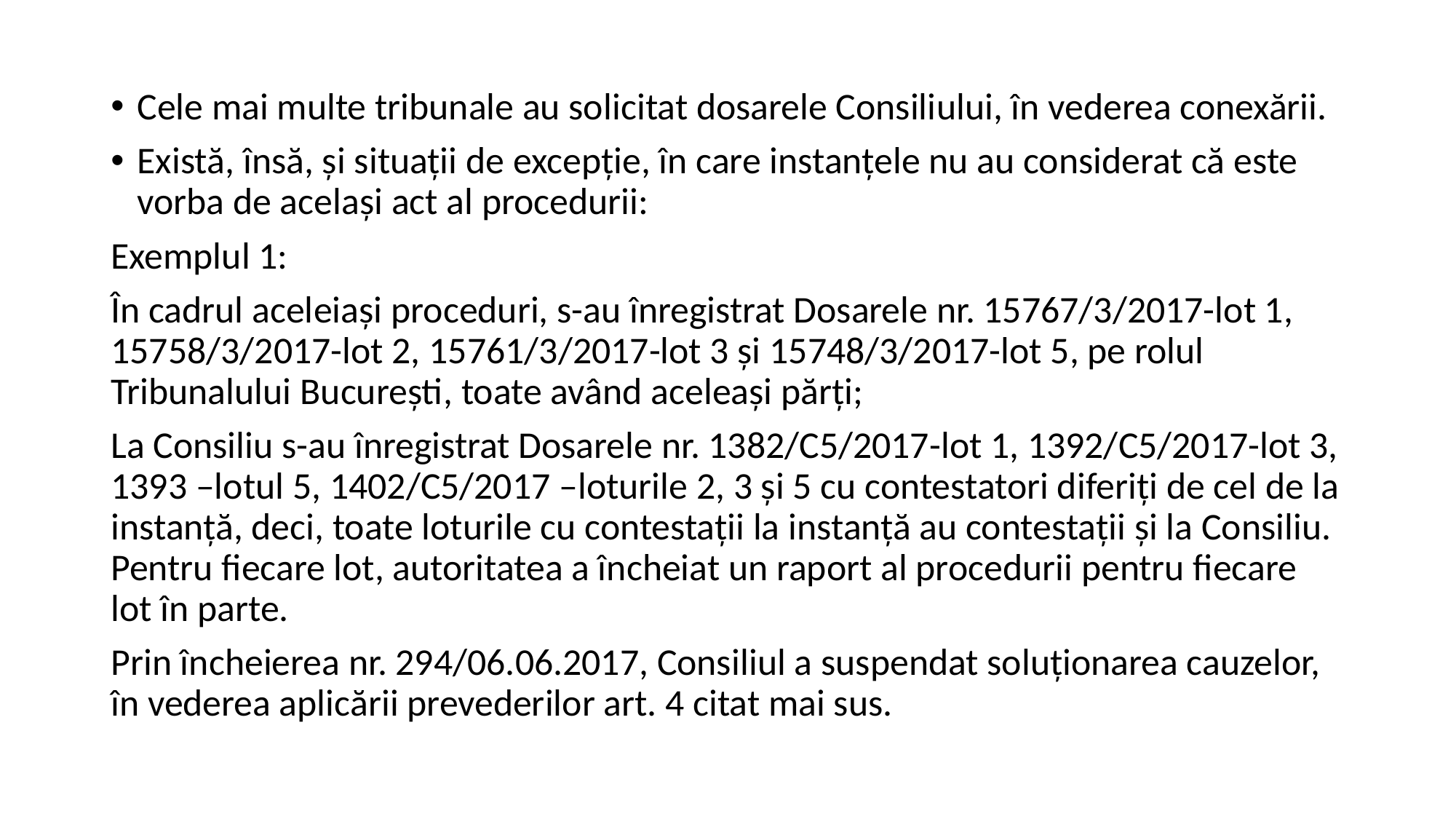

#
Cele mai multe tribunale au solicitat dosarele Consiliului, în vederea conexării.
Există, însă, și situații de excepție, în care instanțele nu au considerat că este vorba de același act al procedurii:
Exemplul 1:
În cadrul aceleiași proceduri, s-au înregistrat Dosarele nr. 15767/3/2017-lot 1, 15758/3/2017-lot 2, 15761/3/2017-lot 3 și 15748/3/2017-lot 5, pe rolul Tribunalului București, toate având aceleași părți;
La Consiliu s-au înregistrat Dosarele nr. 1382/C5/2017-lot 1, 1392/C5/2017-lot 3, 1393 –lotul 5, 1402/C5/2017 –loturile 2, 3 și 5 cu contestatori diferiți de cel de la instanță, deci, toate loturile cu contestații la instanță au contestații și la Consiliu. Pentru fiecare lot, autoritatea a încheiat un raport al procedurii pentru fiecare lot în parte.
Prin încheierea nr. 294/06.06.2017, Consiliul a suspendat soluționarea cauzelor, în vederea aplicării prevederilor art. 4 citat mai sus.